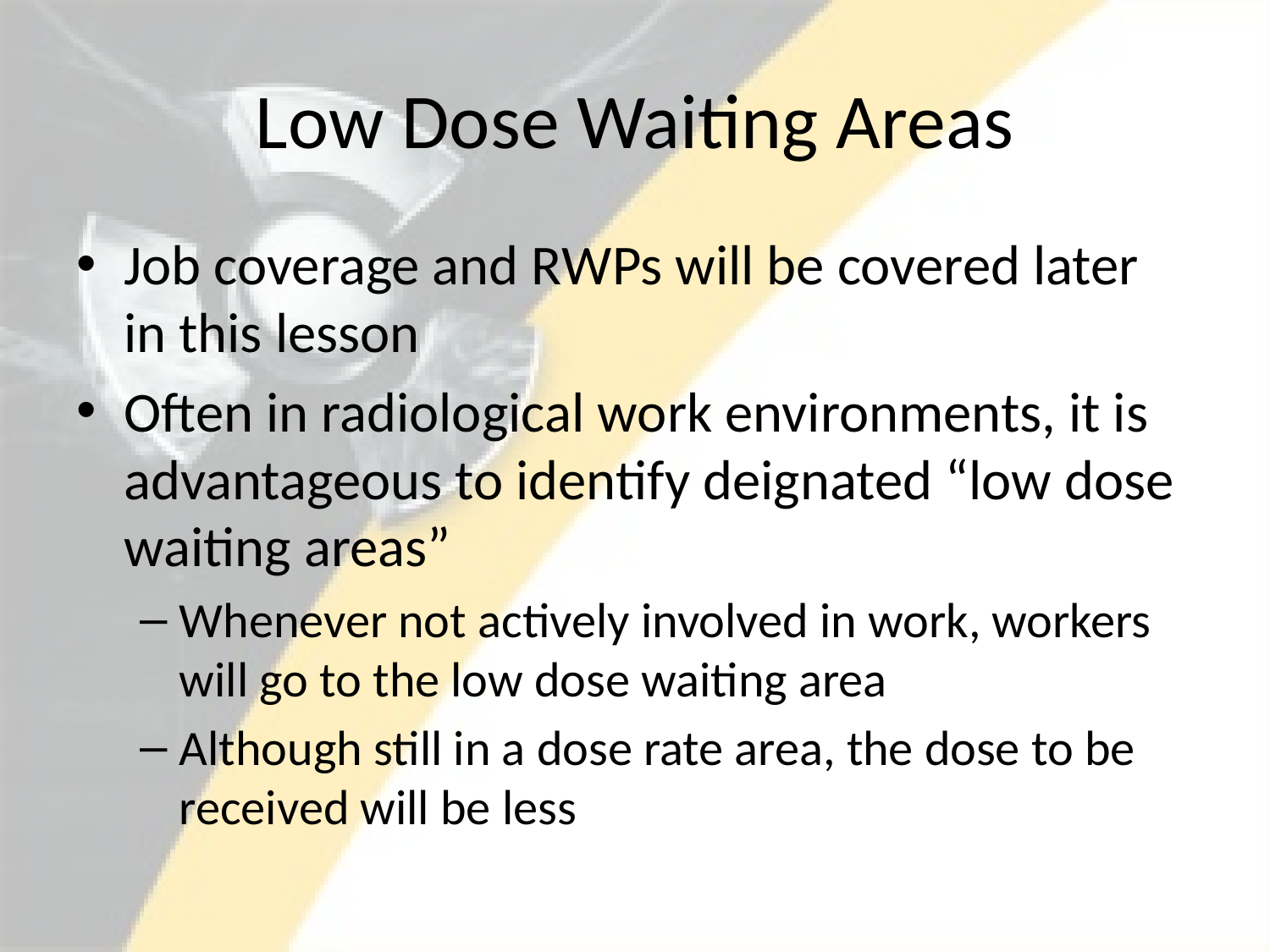

# Low Dose Waiting Areas
Job coverage and RWPs will be covered later in this lesson
Often in radiological work environments, it is advantageous to identify deignated “low dose waiting areas”
Whenever not actively involved in work, workers will go to the low dose waiting area
Although still in a dose rate area, the dose to be received will be less